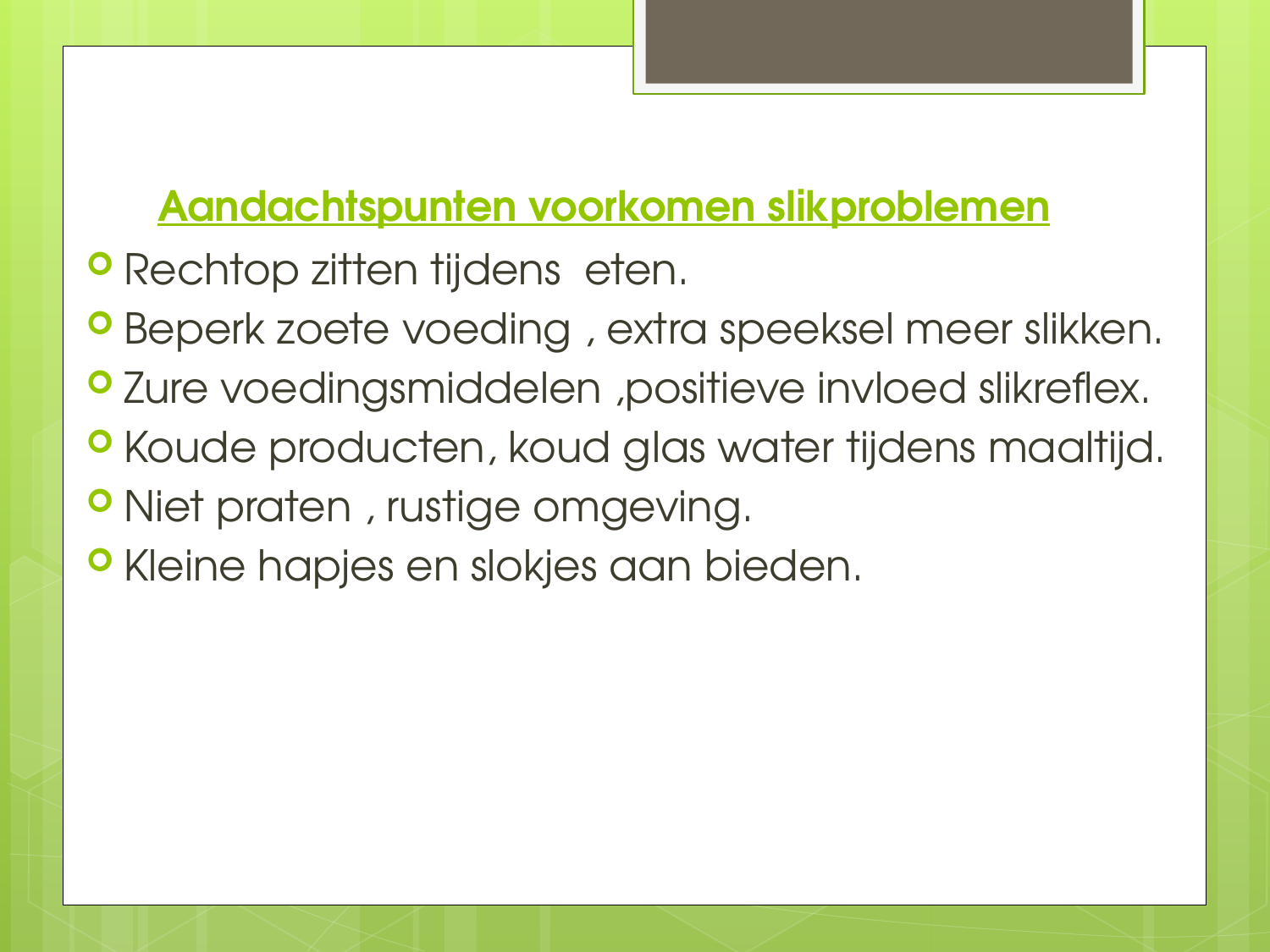

# Aandachtspunten voorkomen slikproblemen
Rechtop zitten tijdens  eten.
Beperk zoete voeding , extra speeksel meer slikken.
Zure voedingsmiddelen ,positieve invloed slikreflex.
Koude producten, koud glas water tijdens maaltijd.
Niet praten , rustige omgeving.
Kleine hapjes en slokjes aan bieden.